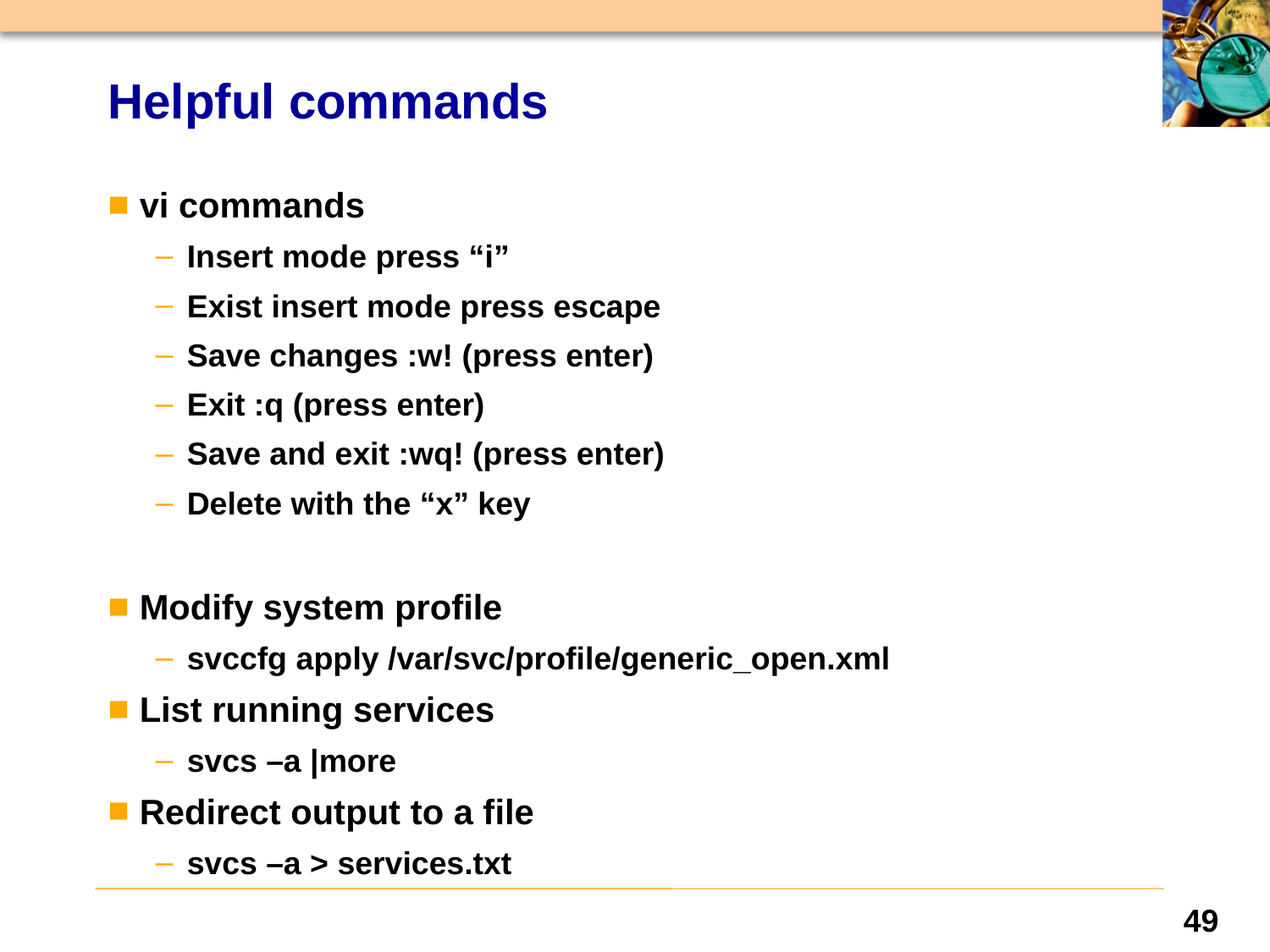

# Helpful commands
vi commands
Insert mode press “i”
Exist insert mode press escape
Save changes :w! (press enter)
Exit :q (press enter)
Save and exit :wq! (press enter)
Delete with the “x” key

Modify system profile
svccfg apply /var/svc/profile/generic_open.xml
List running services
svcs –a |more
Redirect output to a file
svcs –a > services.txt